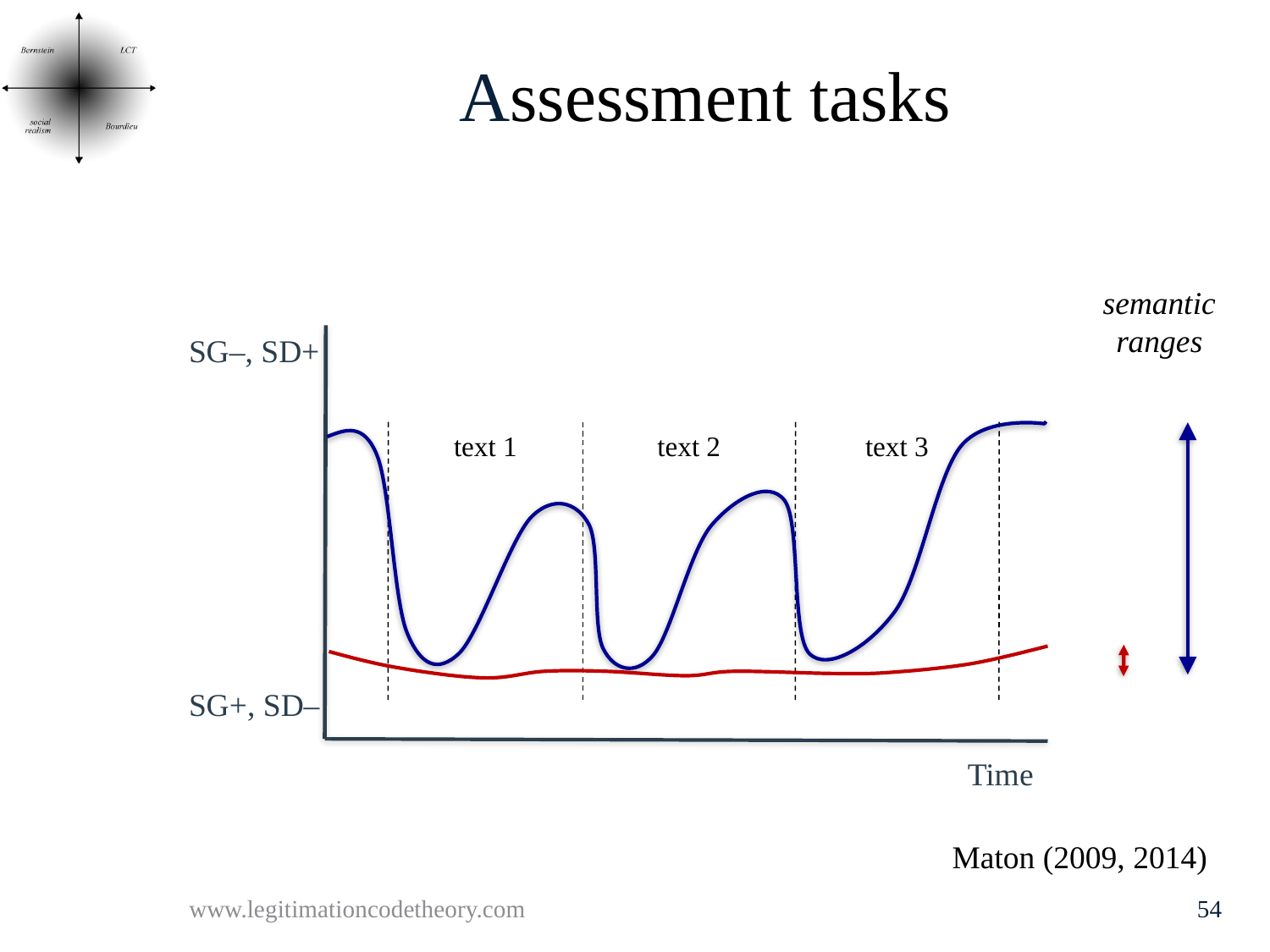

# Assessment tasks

semantic
ranges
SG–, SD+

text 1
text 2
text 3

SG+, SD–
Time
Maton (2009, 2014)
www.legitimationcodetheory.com
54